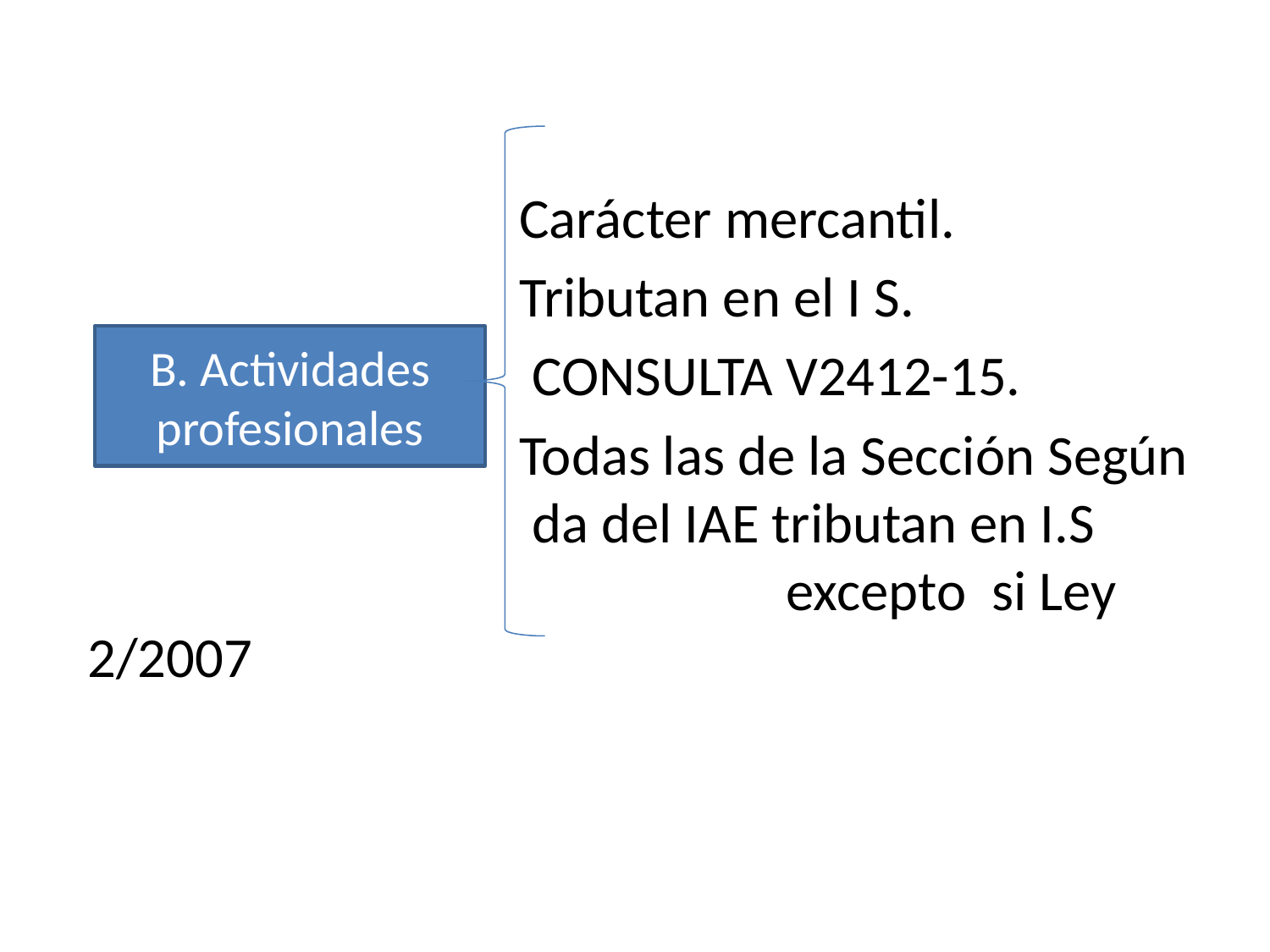

Carácter mercantil.
                                  Tributan en el I S.
                                   CONSULTA V2412-15.
                                  Todas las de la Sección Según			     da del IAE tributan en I.S                               		               excepto  si Ley 2/2007

B. Actividades profesionales